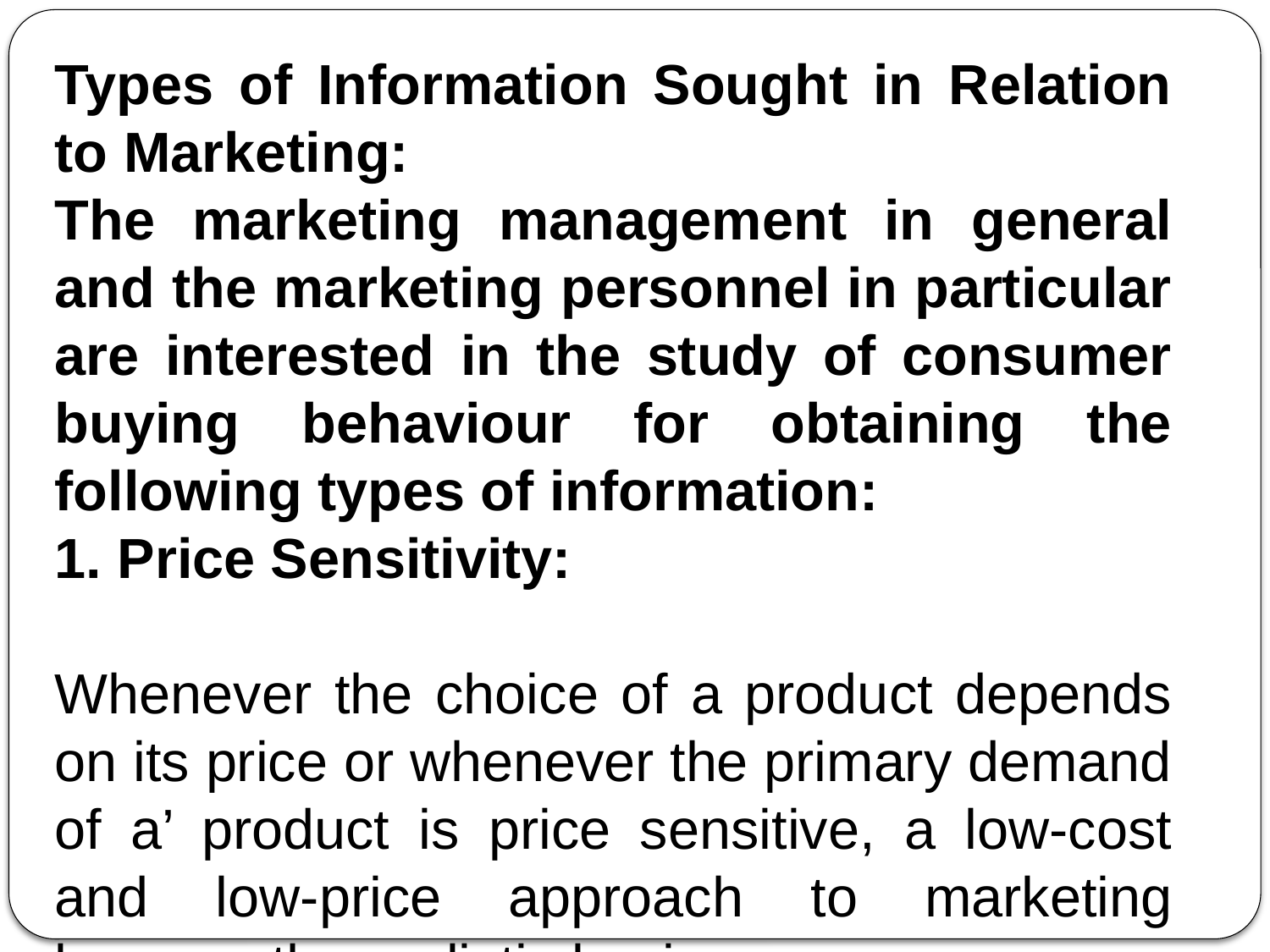

Types of Information Sought in Relation to Marke­ting:
The marketing management in general and the marketing personnel in particular are interested in the study of consumer buying behaviour for obtaining the following types of information:
1. Price Sensitivity:

Whenever the choice of a product depends on its price or whenever the primary demand of a’ product is price sensitive, a low-cost and low-price approach to marketing became the realistic basis.